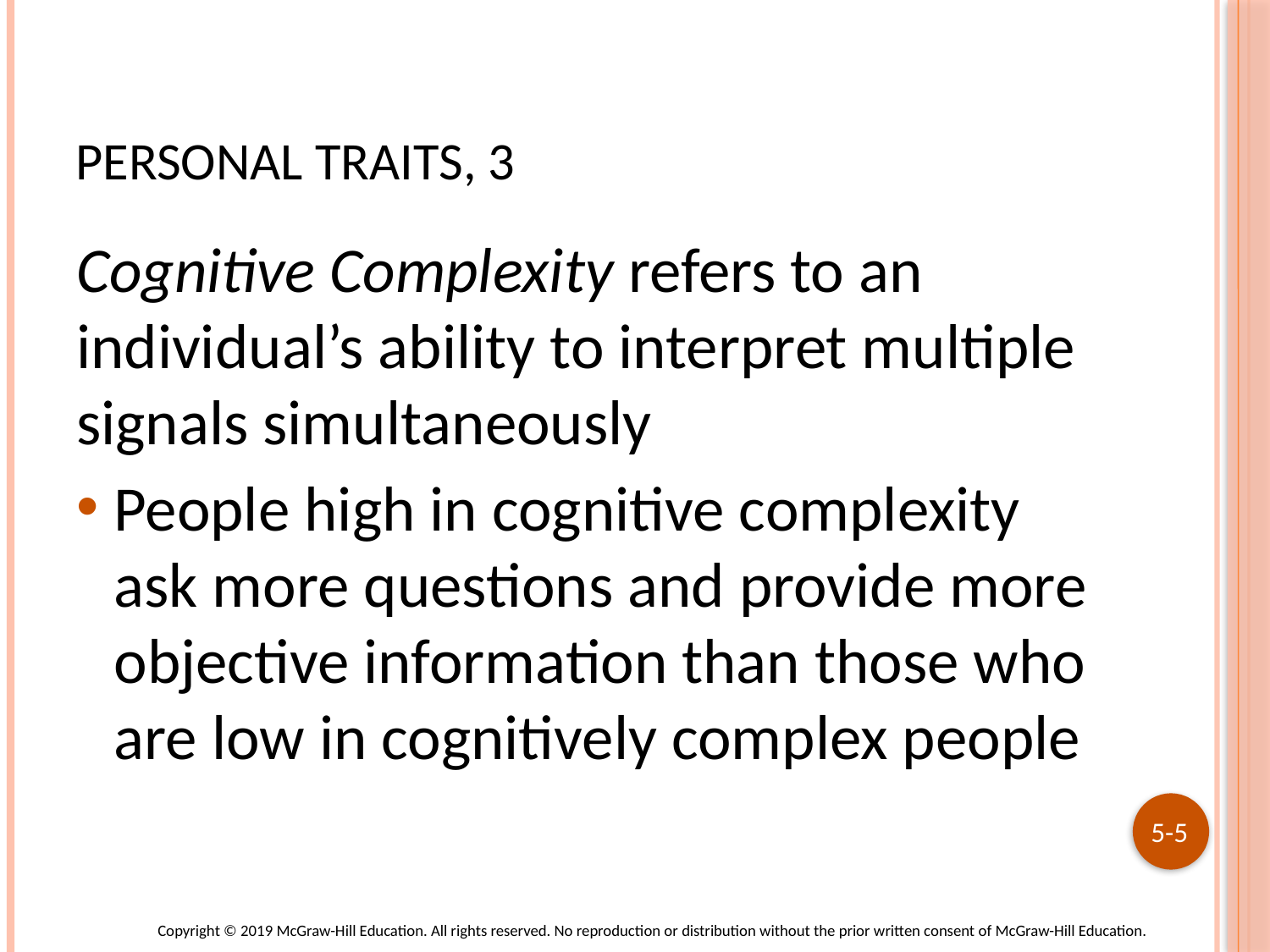

# Personal Traits, 3
Cognitive Complexity refers to an individual’s ability to interpret multiple signals simultaneously
People high in cognitive complexity ask more questions and provide more objective information than those who are low in cognitively complex people